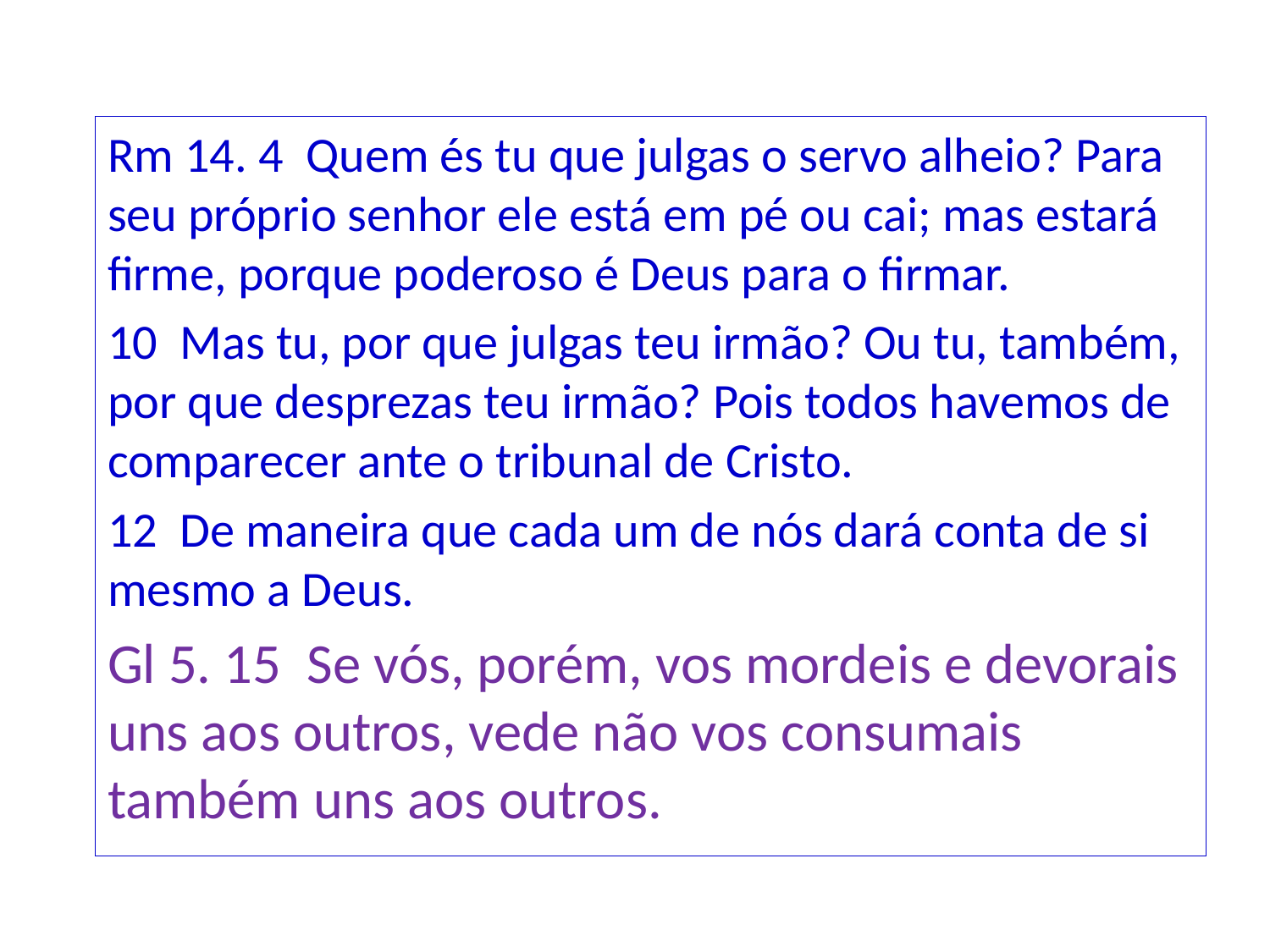

Rm 14. 4  Quem és tu que julgas o servo alheio? Para seu próprio senhor ele está em pé ou cai; mas estará firme, porque poderoso é Deus para o firmar.
10  Mas tu, por que julgas teu irmão? Ou tu, também, por que desprezas teu irmão? Pois todos havemos de comparecer ante o tribunal de Cristo.
12  De maneira que cada um de nós dará conta de si mesmo a Deus.
Gl 5. 15  Se vós, porém, vos mordeis e devorais uns aos outros, vede não vos consumais também uns aos outros.